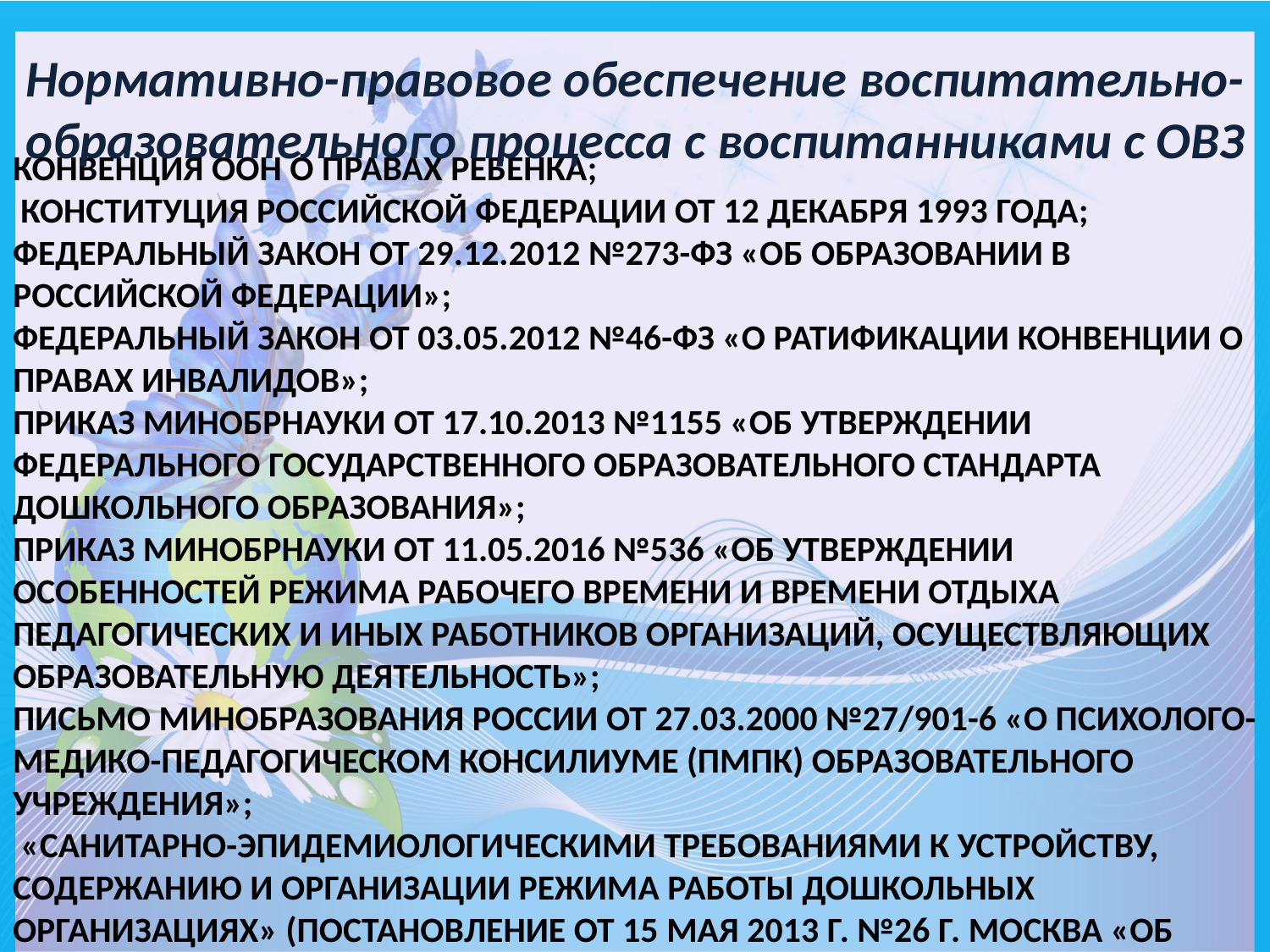

Нормативно-правовое обеспечение воспитательно-образовательного процесса с воспитанниками с ОВЗ

# Конвенция ООН о правах ребенка; Конституция Российской Федерации от 12 декабря 1993 года; Федеральный закон от 29.12.2012 №273-ФЗ «Об образовании в Российской Федерации»; Федеральный закон от 03.05.2012 №46-ФЗ «О ратификации Конвенции о правах инвалидов»; Приказ Минобрнауки от 17.10.2013 №1155 «Об утверждении федерального государственного образовательного стандарта дошкольного образования»; Приказ Минобрнауки от 11.05.2016 №536 «Об утверждении особенностей режима рабочего времени и времени отдыха педагогических и иных работников организаций, осуществляющих образовательную деятельность»; Письмо Минобразования России от 27.03.2000 №27/901-6 «О психолого-медико-педагогическом консилиуме (ПМПк) образовательного учреждения»; «Санитарно-эпидемиологическими требованиями к устройству, содержанию и организации режима работы дошкольных организациях» (Постановление от 15 мая 2013 г. №26 г. Москва «Об утверждении СанПиН 2.4.1.3049-13»;